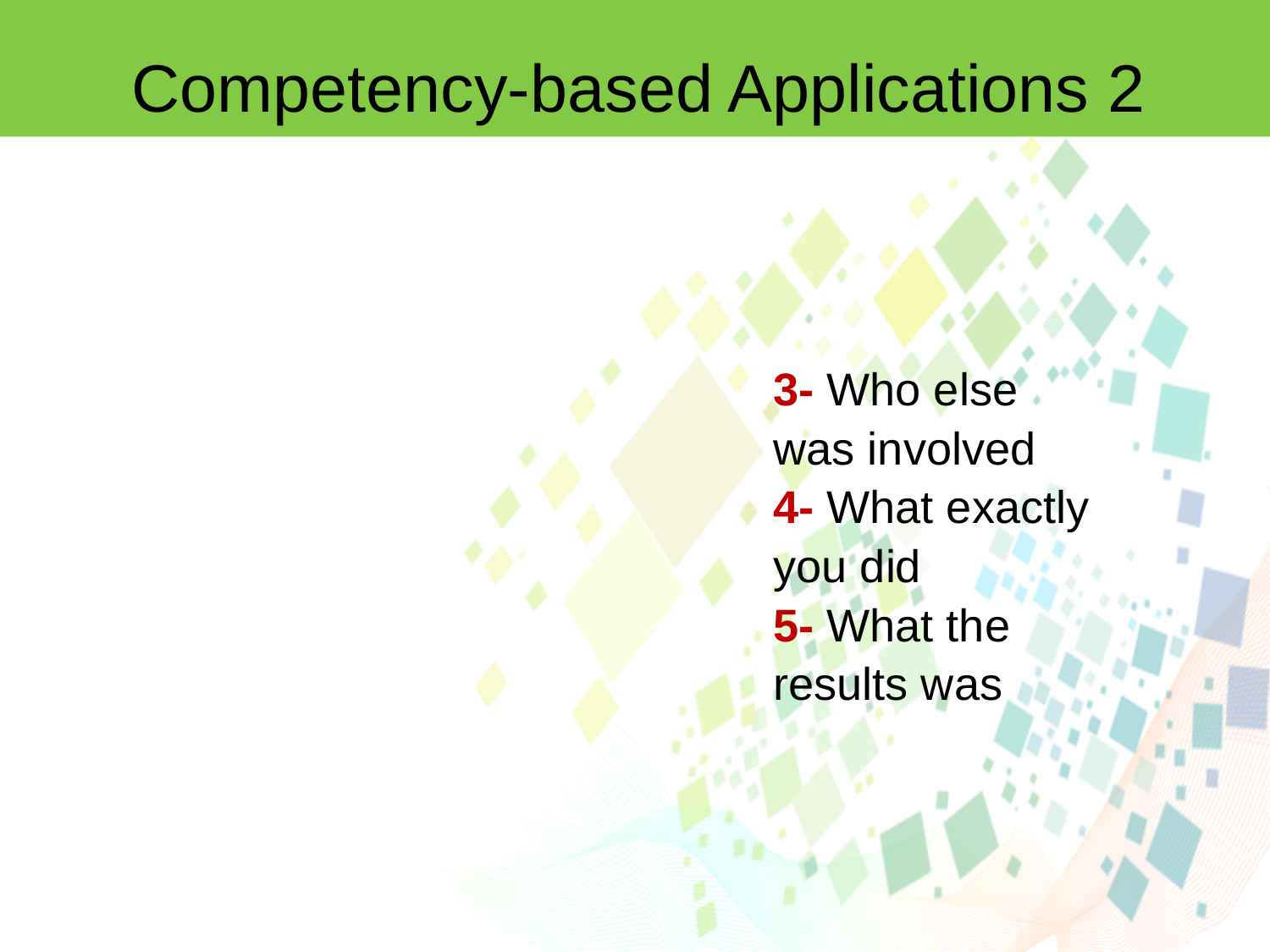

Competency-based Applications 2
3- Who else was involved
4- What exactly you did
5- What the results was